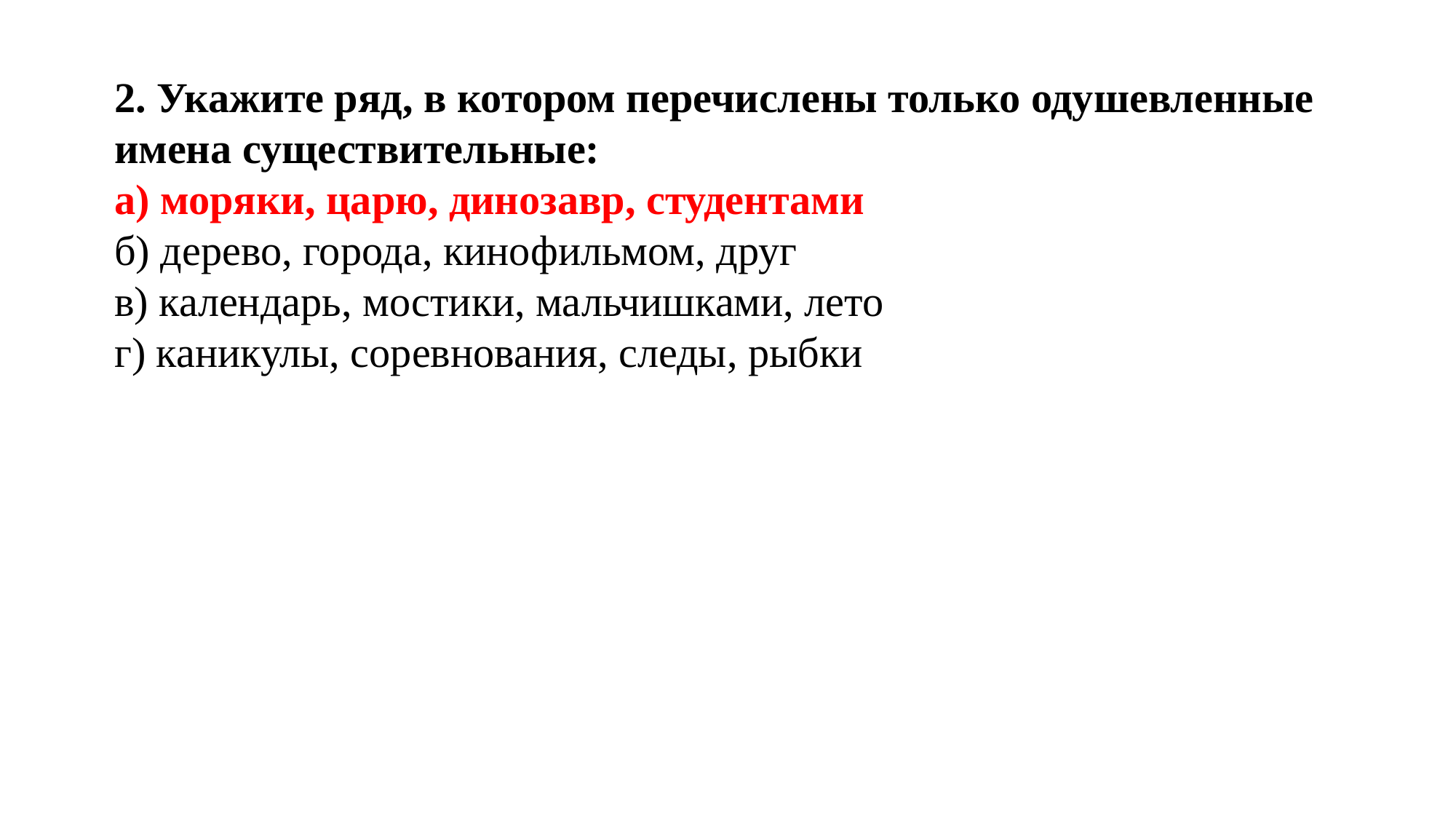

2. Укажите ряд, в котором перечислены только одушевленные имена существительные:
а) моряки, царю, динозавр, студентами
б) дерево, города, кинофильмом, друг
в) календарь, мостики, мальчишками, лето
г) каникулы, соревнования, следы, рыбки